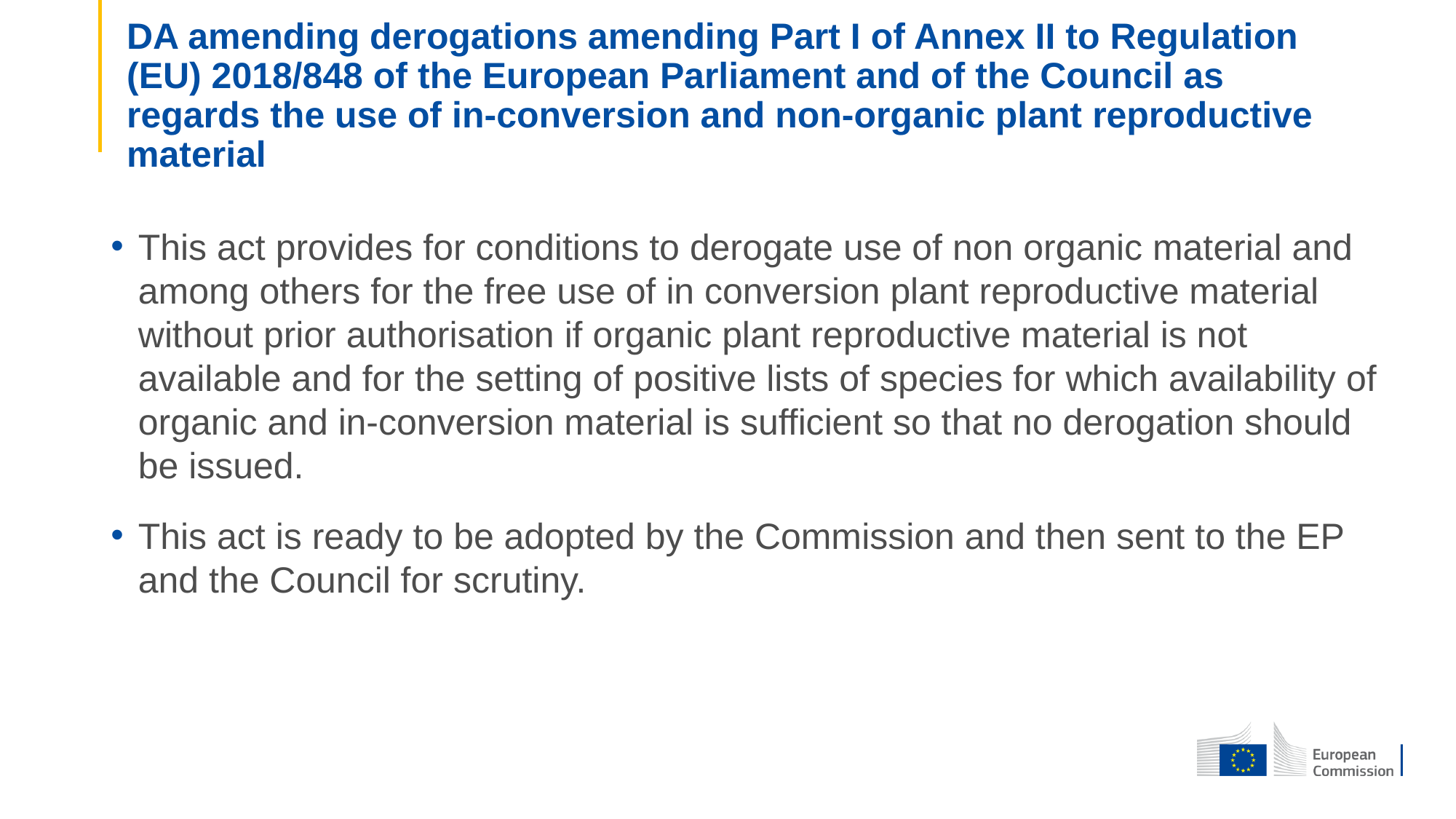

# DA amending derogations amending Part I of Annex II to Regulation (EU) 2018/848 of the European Parliament and of the Council as regards the use of in-conversion and non-organic plant reproductive material
This act provides for conditions to derogate use of non organic material and among others for the free use of in conversion plant reproductive material without prior authorisation if organic plant reproductive material is not available and for the setting of positive lists of species for which availability of organic and in-conversion material is sufficient so that no derogation should be issued.
This act is ready to be adopted by the Commission and then sent to the EP and the Council for scrutiny.